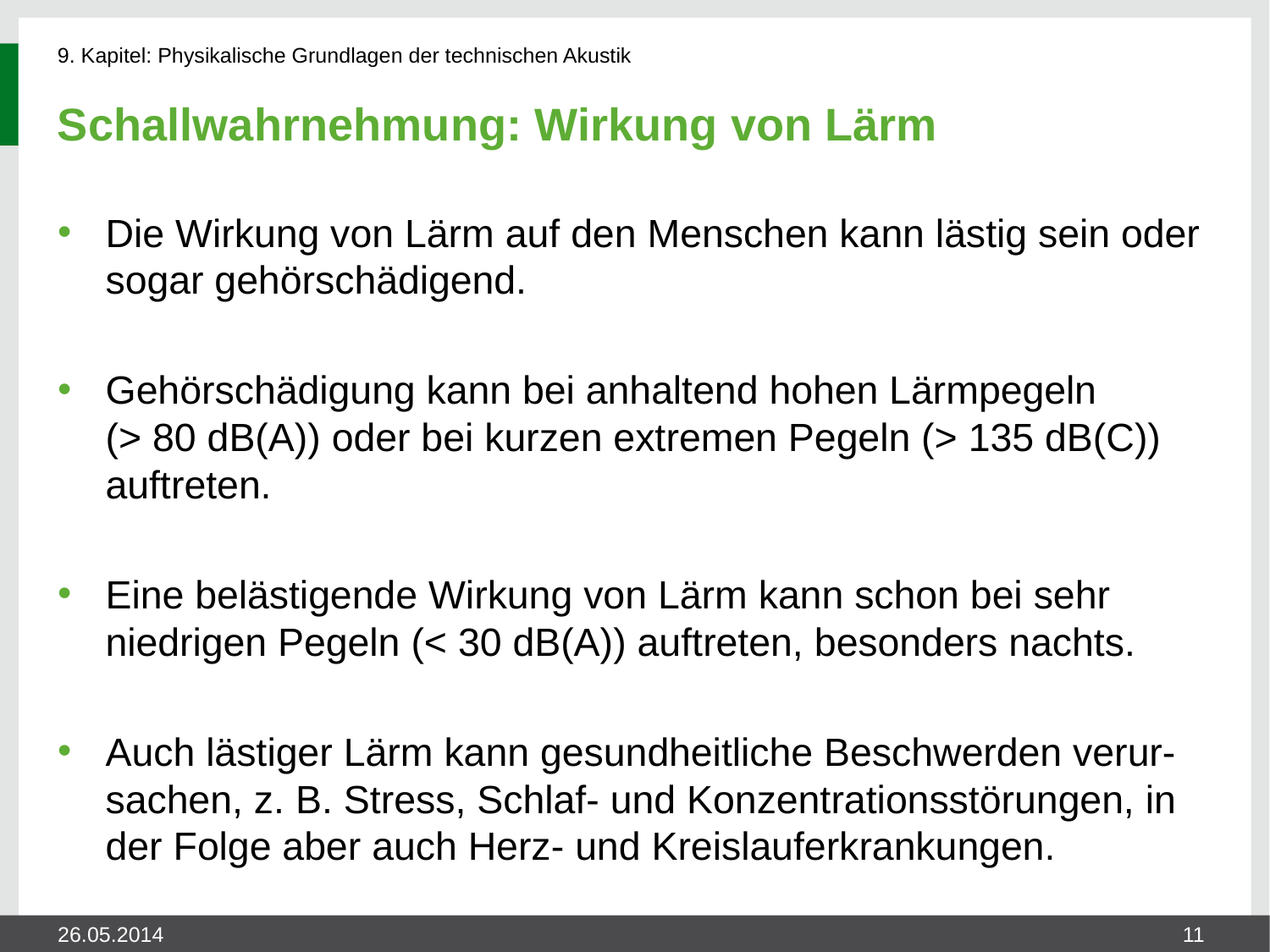

# Schallwahrnehmung: Wirkung von Lärm
Die Wirkung von Lärm auf den Menschen kann lästig sein oder sogar gehörschädigend.

Gehörschädigung kann bei anhaltend hohen Lärmpegeln
(> 80 dB(A)) oder bei kurzen extremen Pegeln (> 135 dB(C)) auftreten.

Eine belästigende Wirkung von Lärm kann schon bei sehr niedrigen Pegeln (< 30 dB(A)) auftreten, besonders nachts.

Auch lästiger Lärm kann gesundheitliche Beschwerden verur-sachen, z. B. Stress, Schlaf- und Konzentrationsstörungen, in der Folge aber auch Herz- und Kreislauferkrankungen.
26.05.2014
11